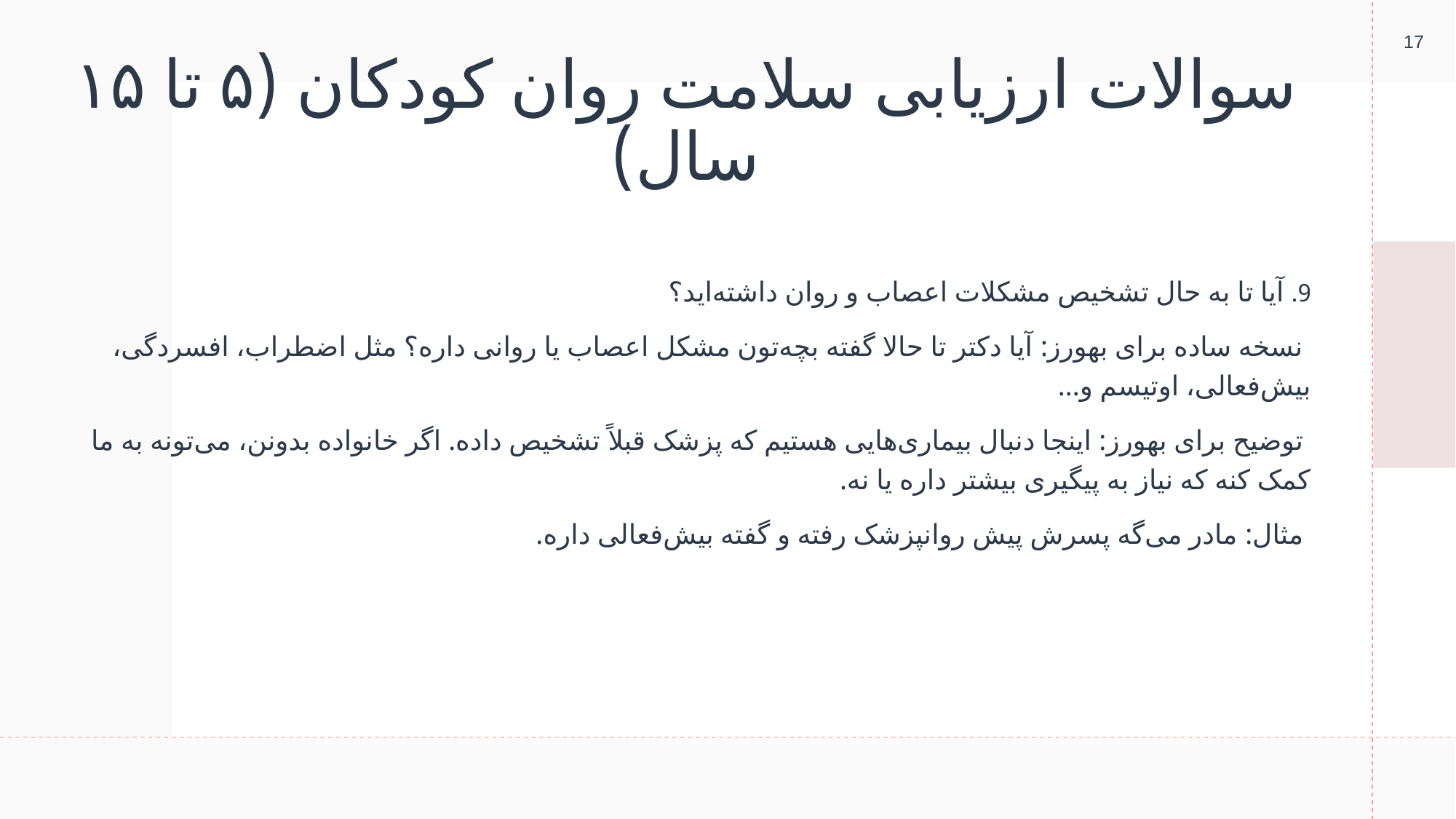

17
# سوالات ارزیابی سلامت روان کودکان (۵ تا ۱۵ سال)
9. آیا تا به حال تشخیص مشکلات اعصاب و روان داشته‌اید؟
 نسخه ساده برای بهورز: آیا دکتر تا حالا گفته بچه‌تون مشکل اعصاب یا روانی داره؟ مثل اضطراب، افسردگی، بیش‌فعالی، اوتیسم و...
 توضیح برای بهورز: اینجا دنبال بیماری‌هایی هستیم که پزشک قبلاً تشخیص داده. اگر خانواده بدونن، می‌تونه به ما کمک کنه که نیاز به پیگیری بیشتر داره یا نه.
 مثال: مادر می‌گه پسرش پیش روانپزشک رفته و گفته بیش‌فعالی داره.